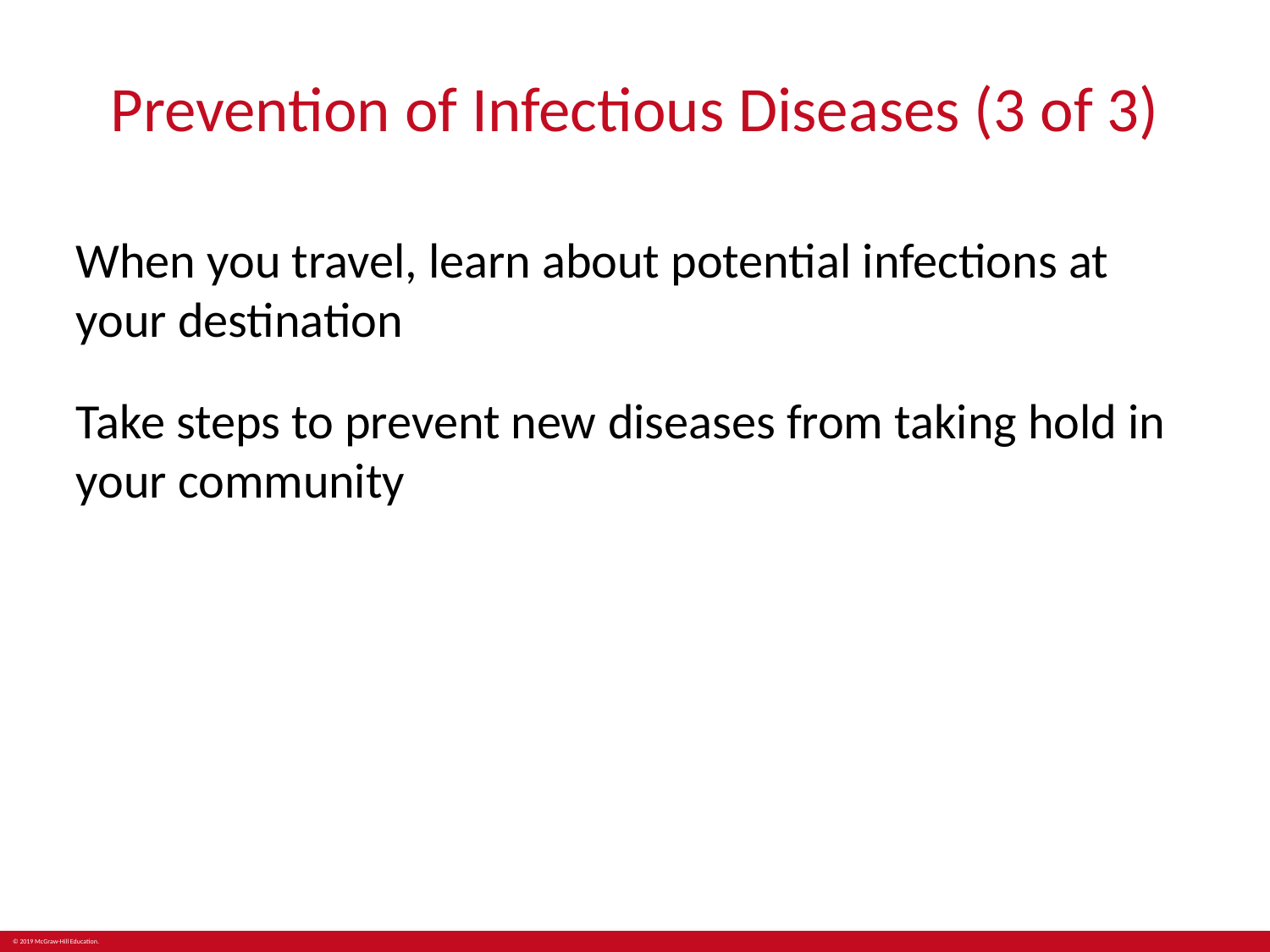

# Prevention of Infectious Diseases (3 of 3)
When you travel, learn about potential infections at your destination
Take steps to prevent new diseases from taking hold in your community